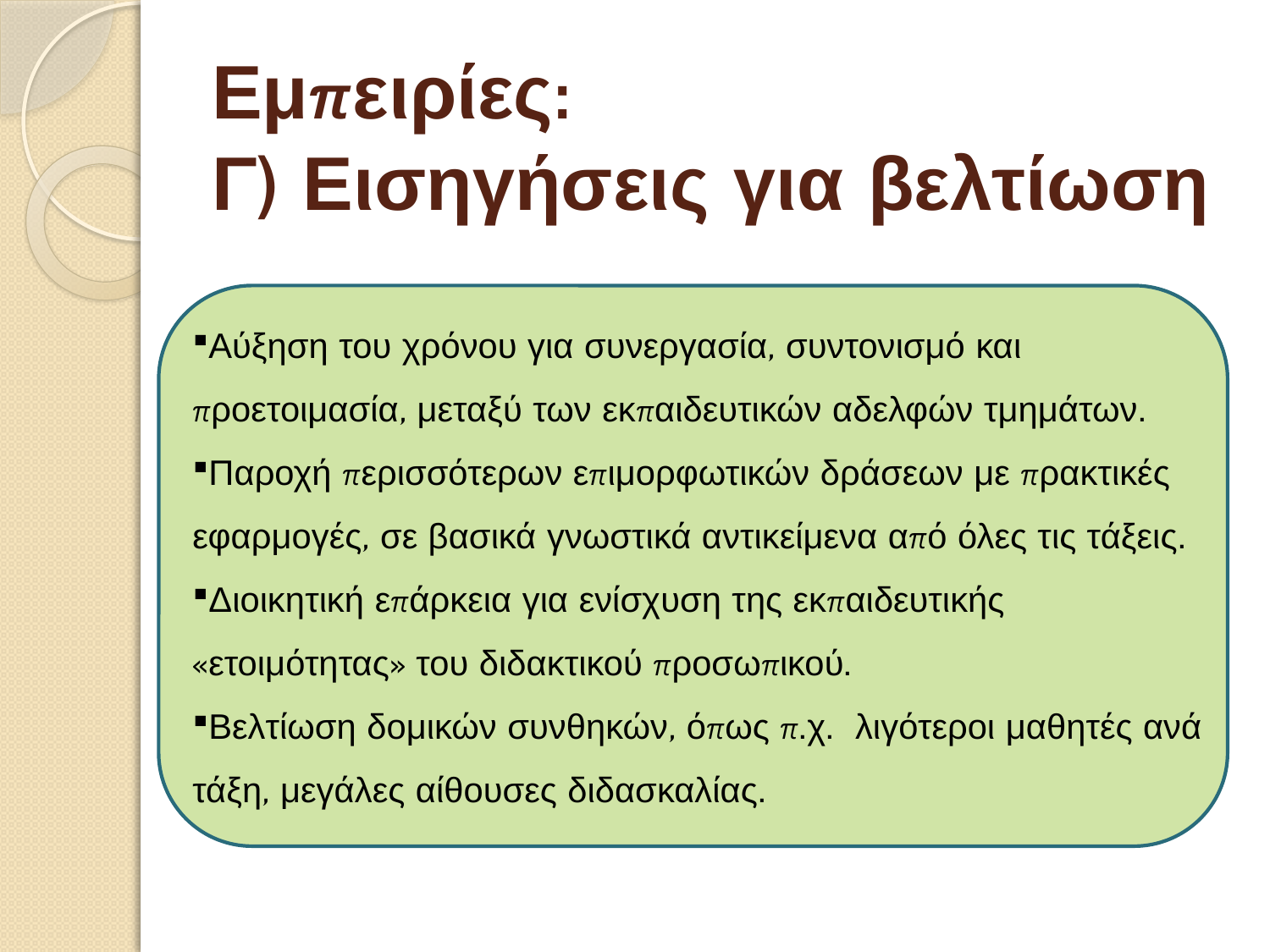

# Εμπειρίες: Γ) Εισηγήσεις για βελτίωση

Αύξηση του χρόνου για συνεργασία, συντονισμό και προετοιμασία, μεταξύ των εκπαιδευτικών αδελφών τμημάτων.
Παροχή περισσότερων επιμορφωτικών δράσεων με πρακτικές εφαρμογές, σε βασικά γνωστικά αντικείμενα από όλες τις τάξεις.
Διοικητική επάρκεια για ενίσχυση της εκπαιδευτικής «ετοιμότητας» του διδακτικού προσωπικού.
Βελτίωση δομικών συνθηκών, όπως π.χ.  λιγότεροι μαθητές ανά τάξη, μεγάλες αίθουσες διδασκαλίας.